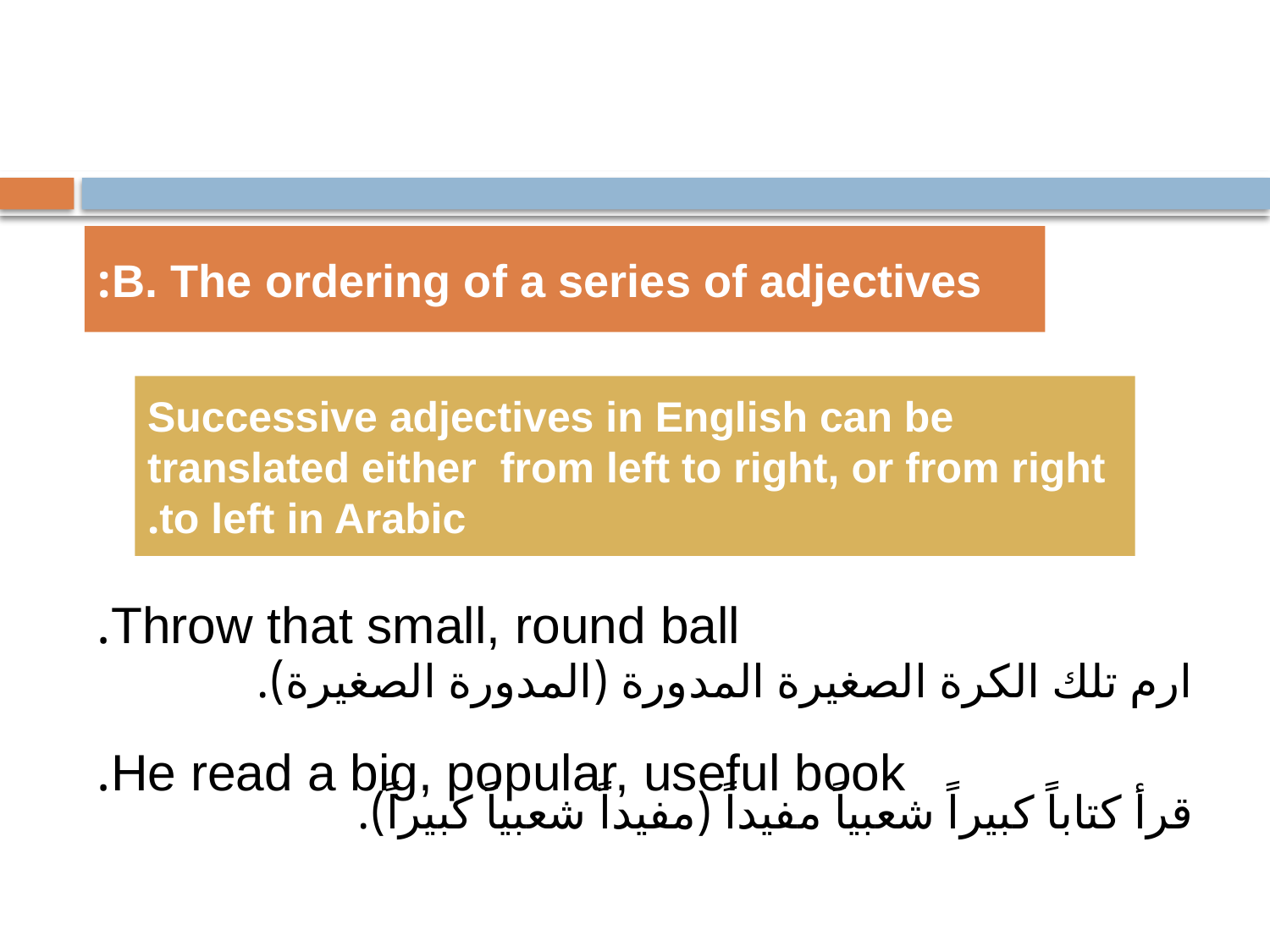

B. The ordering of a series of adjectives:
Successive adjectives in English can be translated either  from left to right, or from right to left in Arabic.
Throw that small, round ball.

He read a big, popular, useful book.
ارم تلك الكرة الصغيرة المدورة (المدورة الصغيرة).

قرأ كتاباً كبيراً شعبياً مفيداً (مفيداً شعبياً كبيراً).